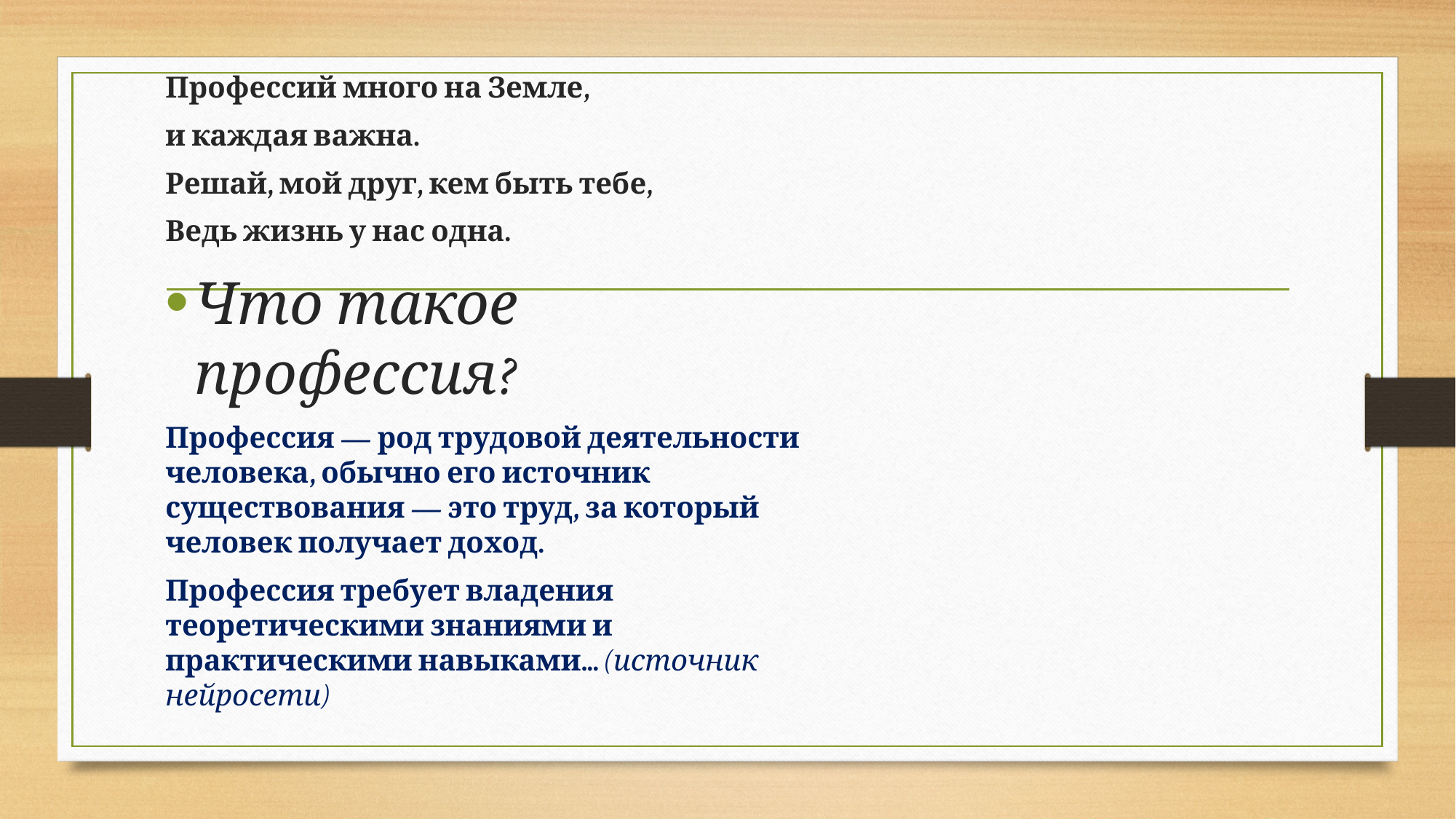

Профессий много на Земле,
и каждая важна.
Решай, мой друг, кем быть тебе,
Ведь жизнь у нас одна.
Что такое профессия?
Профессия — род трудовой деятельности человека, обычно его источник существования — это труд, за который человек получает доход.
Профессия требует владения теоретическими знаниями и практическими навыками... (источник нейросети)